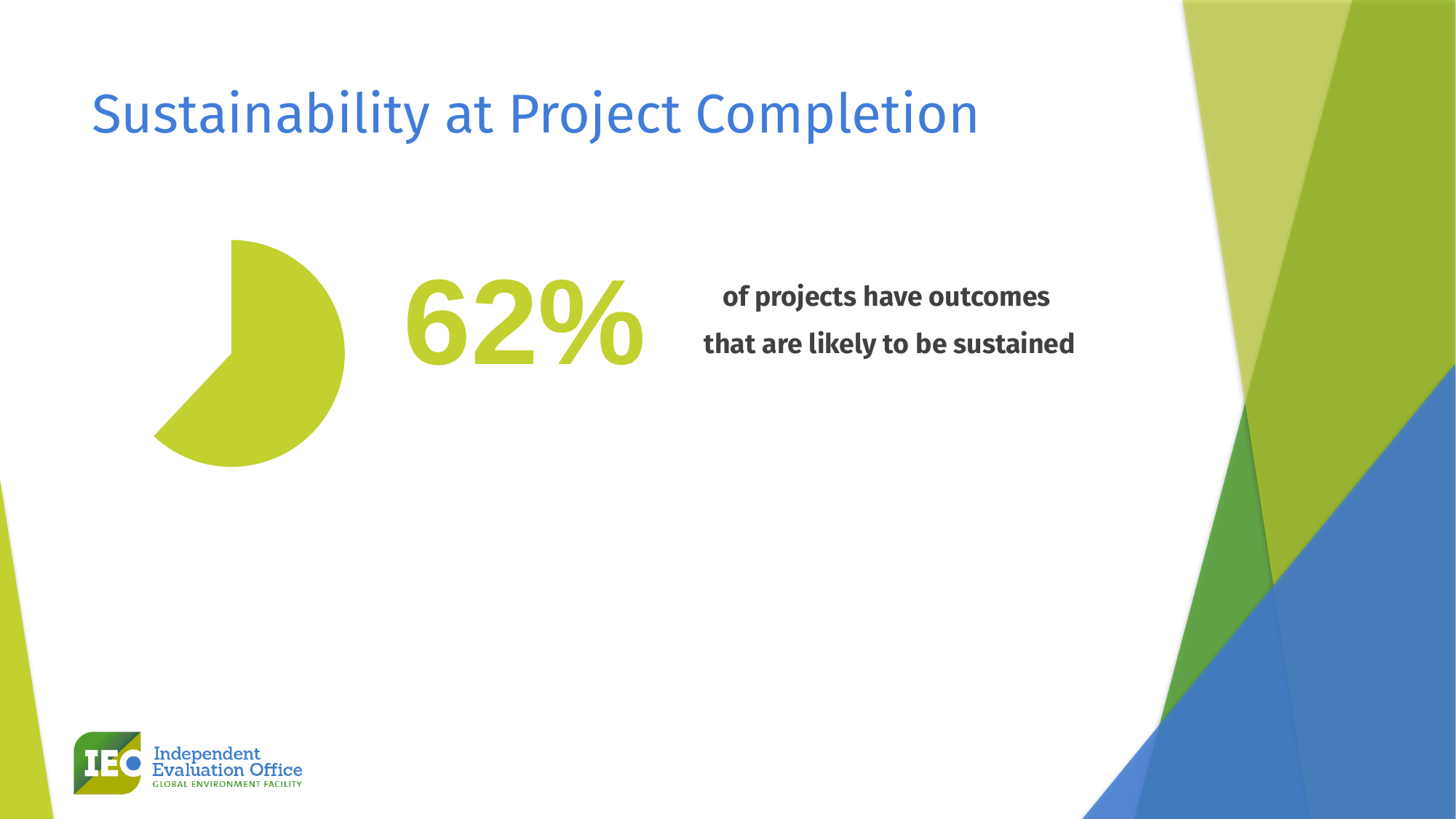

# Sustainability at Project Completion

### Chart

| Category | Sales |
|---|---|
| A | 62.0 |
| B | 38.0 |
62%
of projects have outcomes
that are likely to be sustained